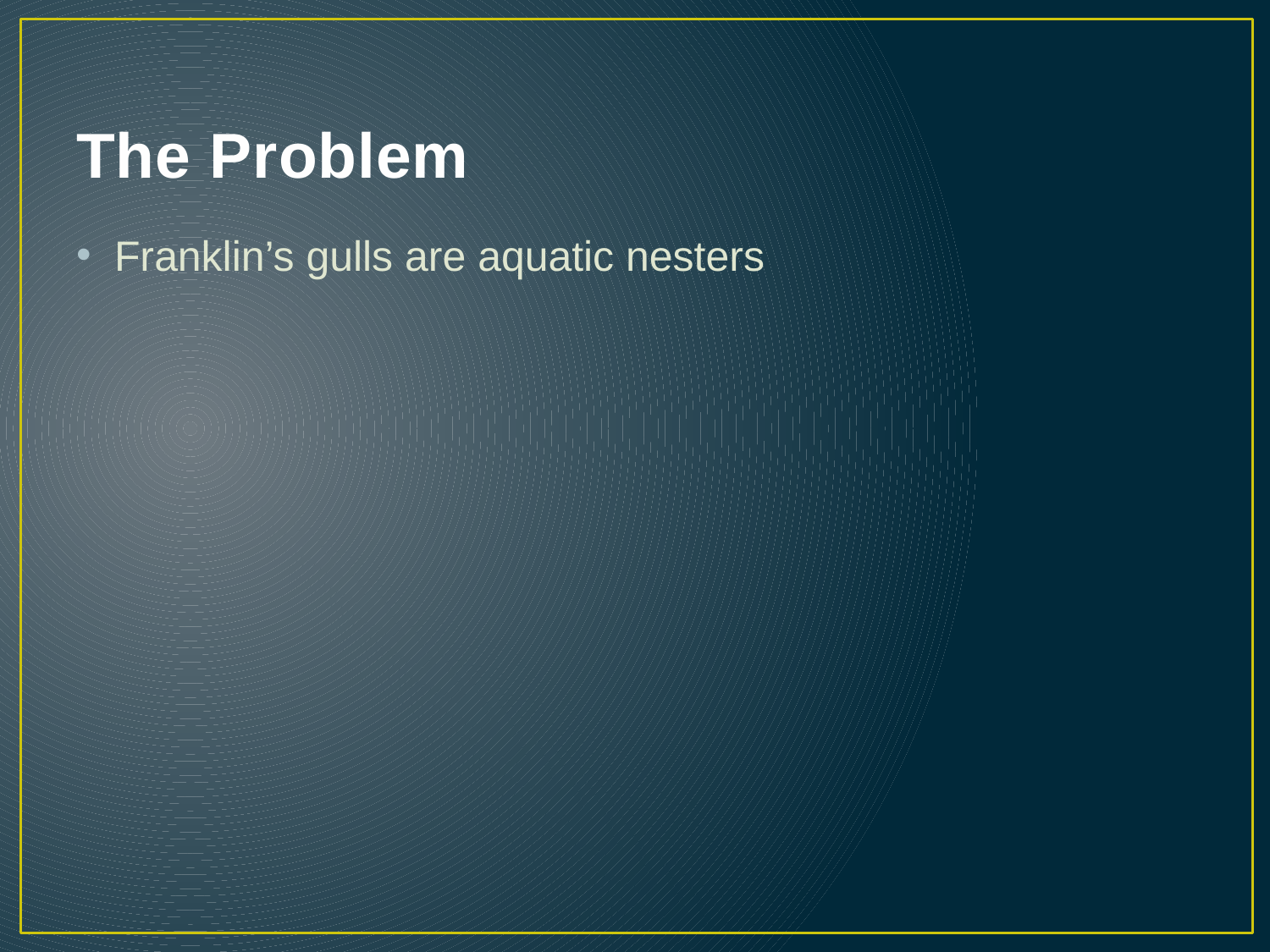

# The Problem
Franklin’s gulls are aquatic nesters